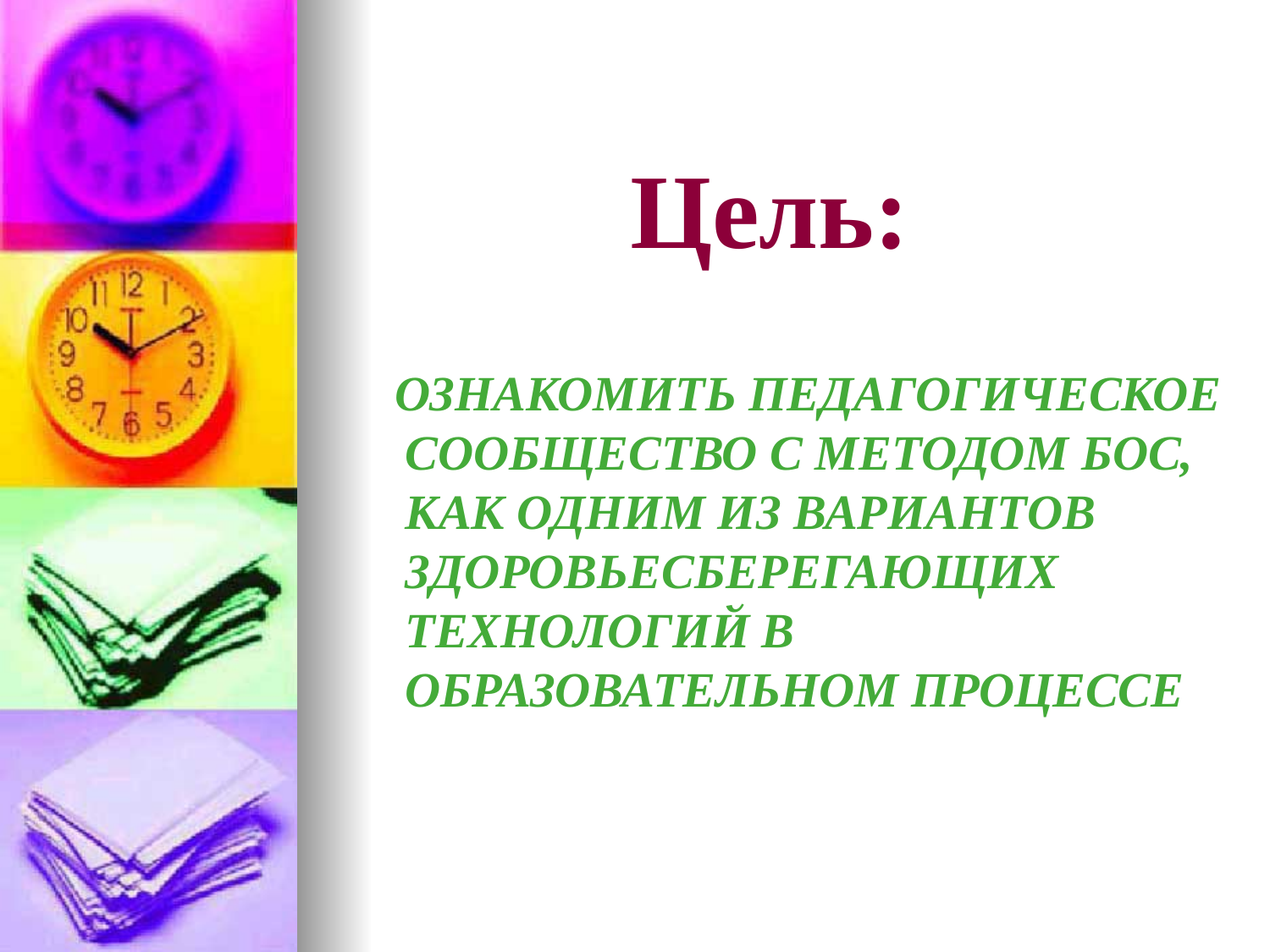

# Цель:

   ОЗНАКОМИТЬ ПЕДАГОГИЧЕСКОЕ СООБЩЕСТВО С МЕТОДОМ БОС, КАК ОДНИМ ИЗ ВАРИАНТОВ ЗДОРОВЬЕСБЕРЕГАЮЩИХ ТЕХНОЛОГИЙ В ОБРАЗОВАТЕЛЬНОМ ПРОЦЕССЕ